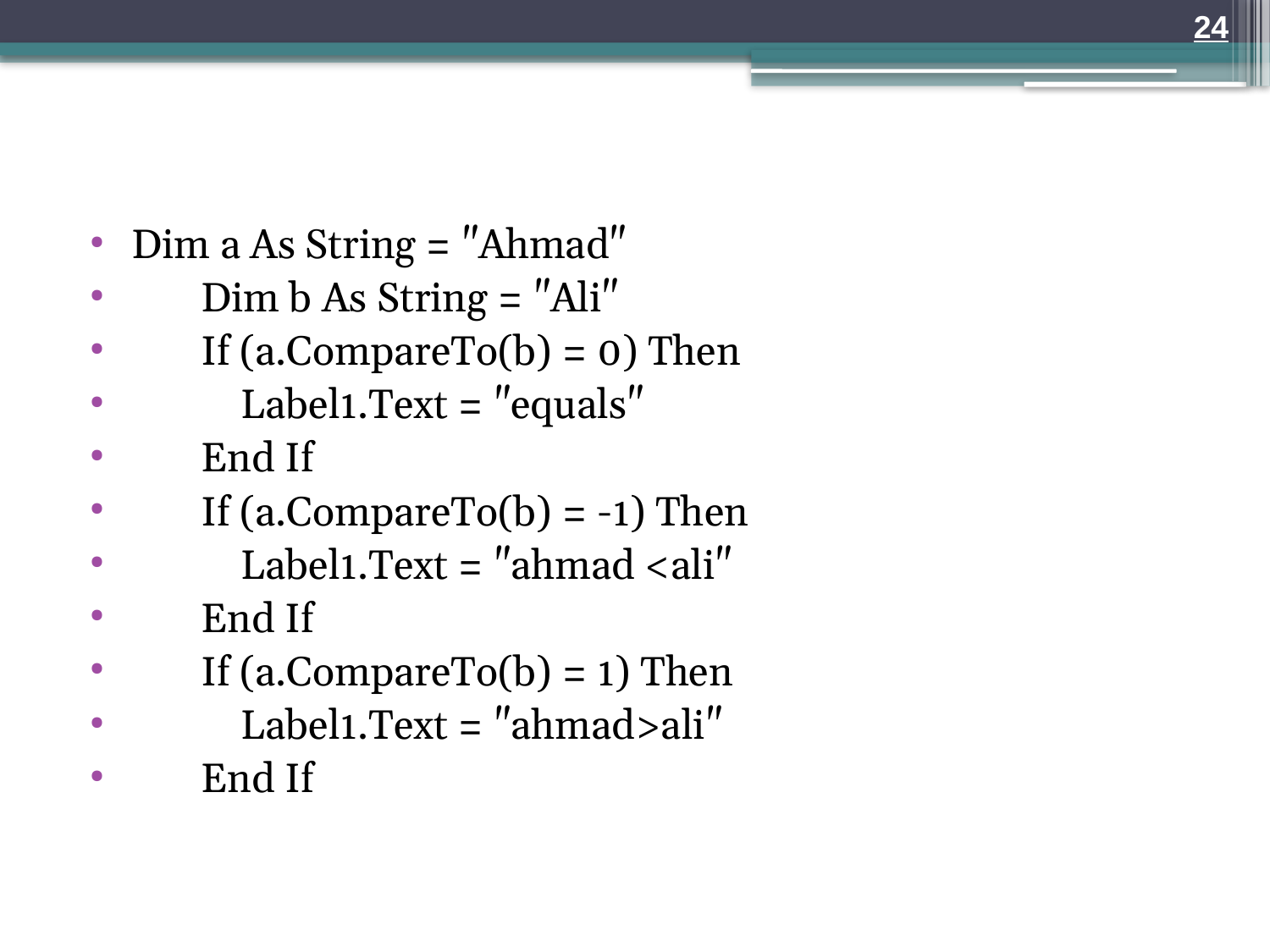

24
 Dim a As String = "Ahmad"
        Dim b As String = "Ali"
        If (a.CompareTo(b) = 0) Then
            Label1.Text = "equals"
        End If
        If (a.CompareTo(b) = -1) Then
            Label1.Text = "ahmad <ali"
        End If
        If (a.CompareTo(b) = 1) Then
            Label1.Text = "ahmad>ali"
        End If